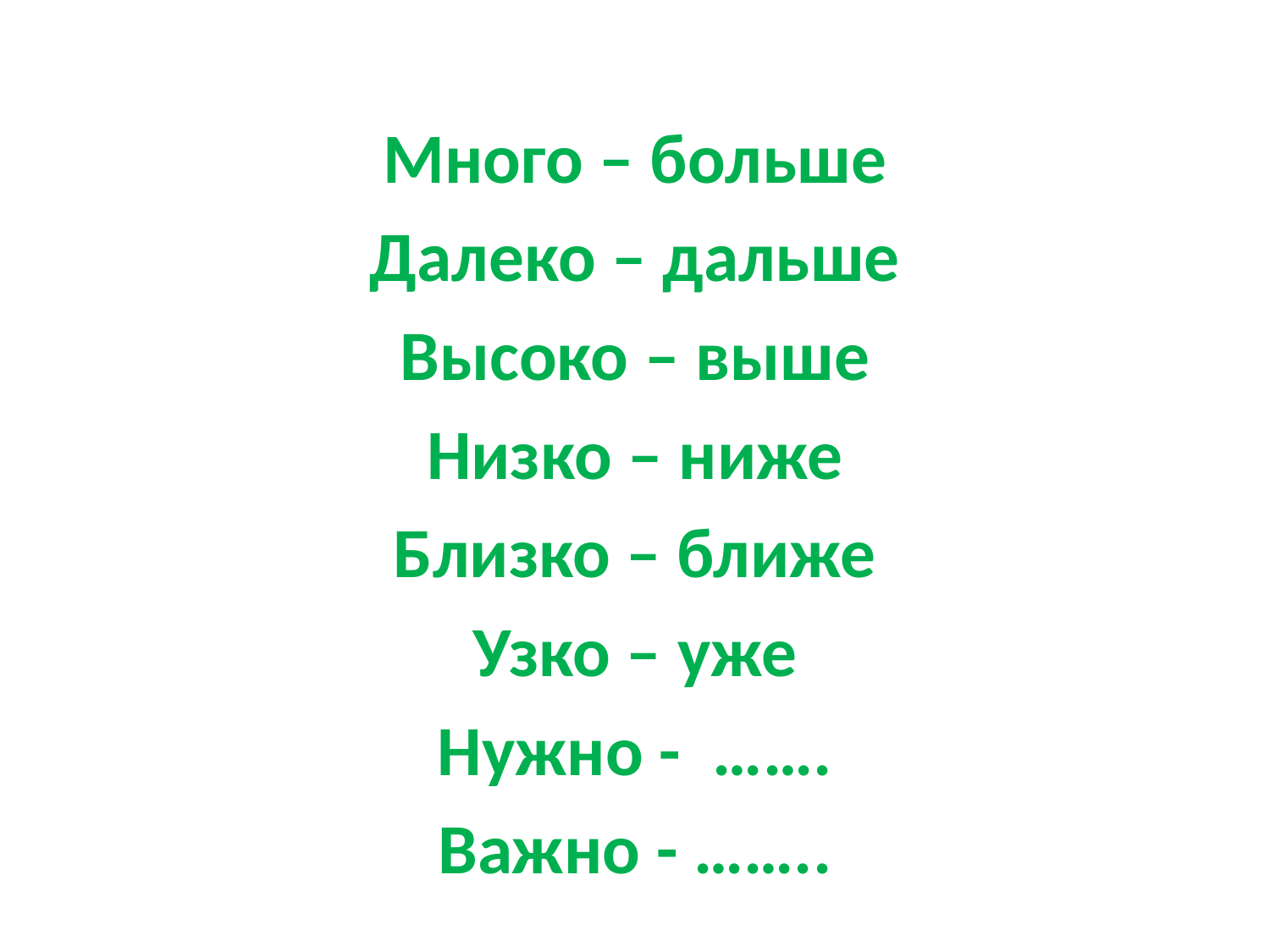

#
Много – больше
Далеко – дальше
Высоко – выше
Низко – ниже
Близко – ближе
Узко – уже
Нужно -  …….
Важно - ……..